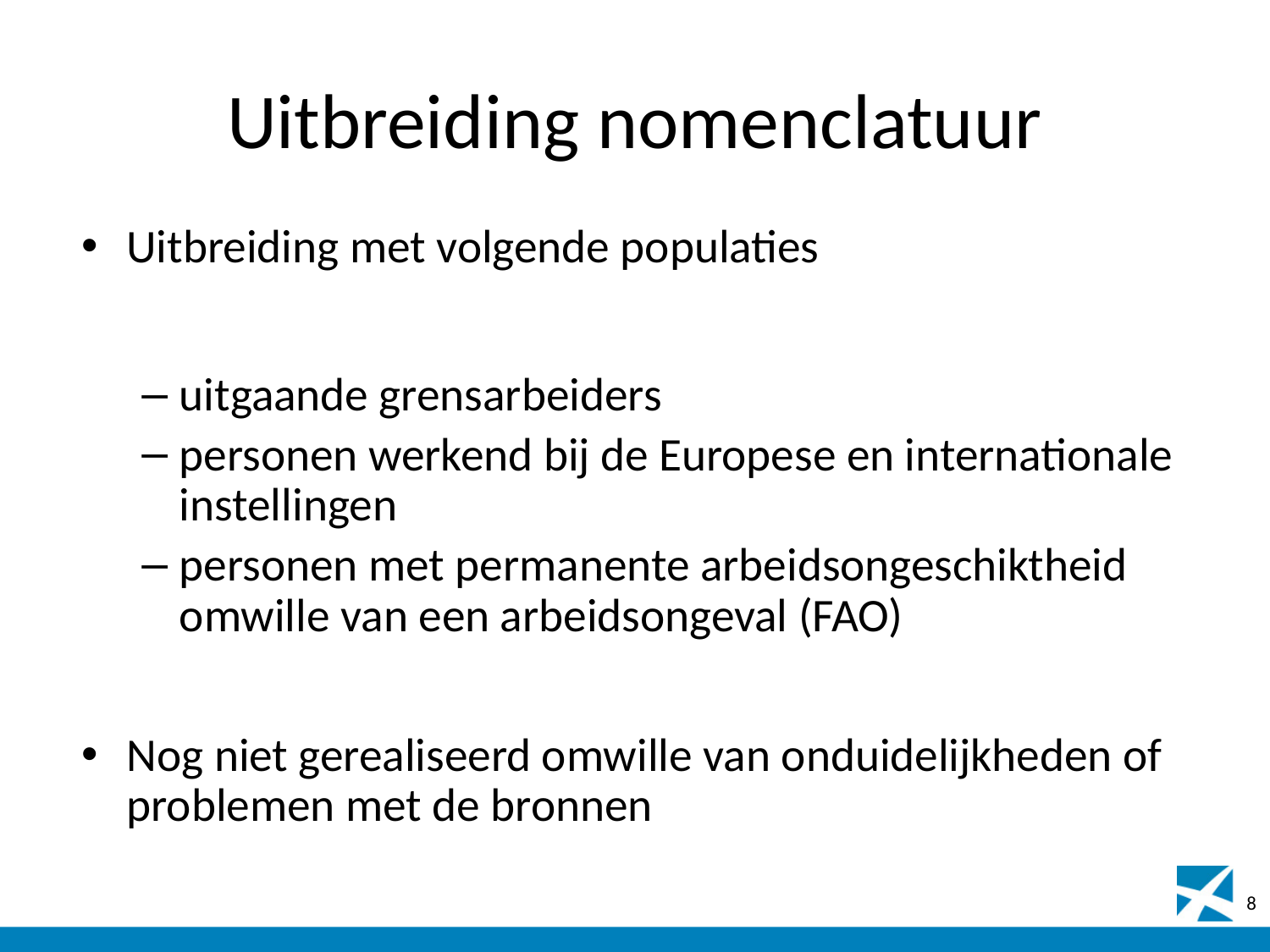

# Uitbreiding nomenclatuur
Uitbreiding met volgende populaties

uitgaande grensarbeiders
personen werkend bij de Europese en internationale instellingen
personen met permanente arbeidsongeschiktheid omwille van een arbeidsongeval (FAO)

Nog niet gerealiseerd omwille van onduidelijkheden of problemen met de bronnen